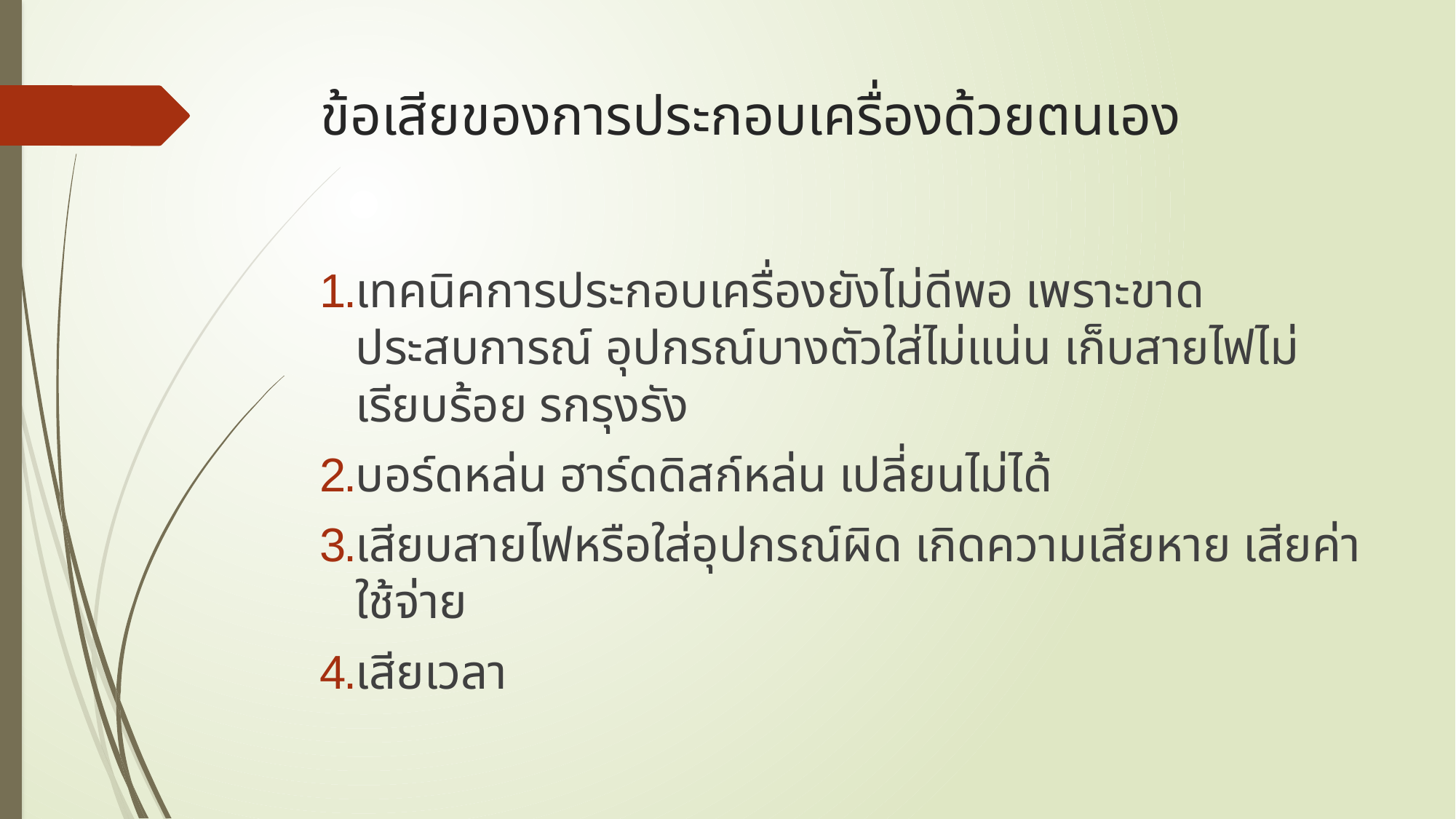

# ข้อเสียของการประกอบเครื่องด้วยตนเอง
เทคนิคการประกอบเครื่องยังไม่ดีพอ เพราะขาดประสบการณ์ อุปกรณ์บางตัวใส่ไม่แน่น เก็บสายไฟไม่เรียบร้อย รกรุงรัง
บอร์ดหล่น ฮาร์ดดิสก์หล่น เปลี่ยนไม่ได้
เสียบสายไฟหรือใส่อุปกรณ์ผิด เกิดความเสียหาย เสียค่าใช้จ่าย
เสียเวลา